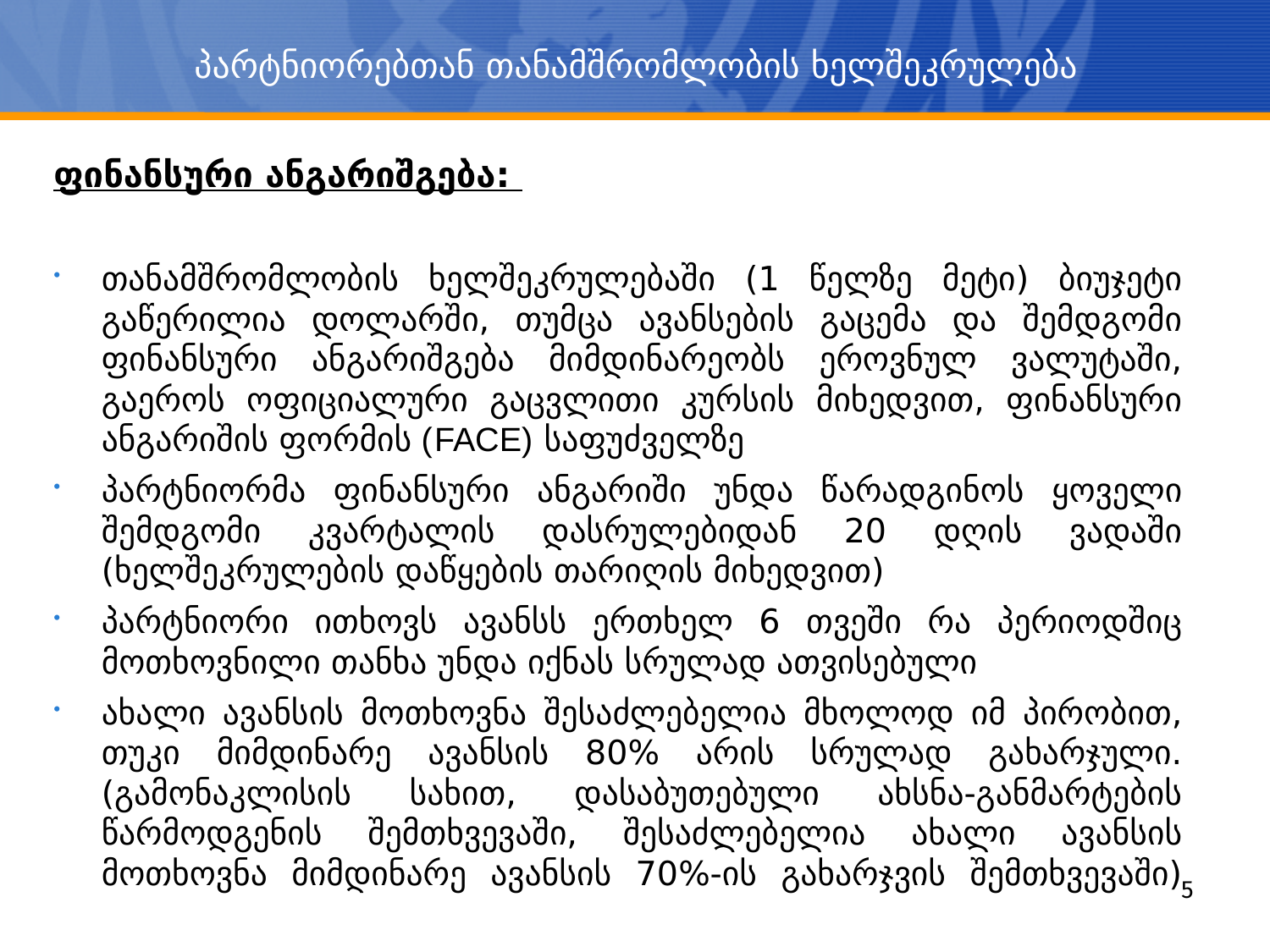

# პარტნიორებთან თანამშრომლობის ხელშეკრულება
ფინანსური ანგარიშგება:

თანამშრომლობის ხელშეკრულებაში (1 წელზე მეტი) ბიუჯეტი გაწერილია დოლარში, თუმცა ავანსების გაცემა და შემდგომი ფინანსური ანგარიშგება მიმდინარეობს ეროვნულ ვალუტაში, გაეროს ოფიციალური გაცვლითი კურსის მიხედვით, ფინანსური ანგარიშის ფორმის (FACE) საფუძველზე
პარტნიორმა ფინანსური ანგარიში უნდა წარადგინოს ყოველი შემდგომი კვარტალის დასრულებიდან 20 დღის ვადაში (ხელშეკრულების დაწყების თარიღის მიხედვით)
პარტნიორი ითხოვს ავანსს ერთხელ 6 თვეში რა პერიოდშიც მოთხოვნილი თანხა უნდა იქნას სრულად ათვისებული
ახალი ავანსის მოთხოვნა შესაძლებელია მხოლოდ იმ პირობით, თუკი მიმდინარე ავანსის 80% არის სრულად გახარჯული. (გამონაკლისის სახით, დასაბუთებული ახსნა-განმარტების წარმოდგენის შემთხვევაში, შესაძლებელია ახალი ავანსის მოთხოვნა მიმდინარე ავანსის 70%-ის გახარჯვის შემთხვევაში)

5